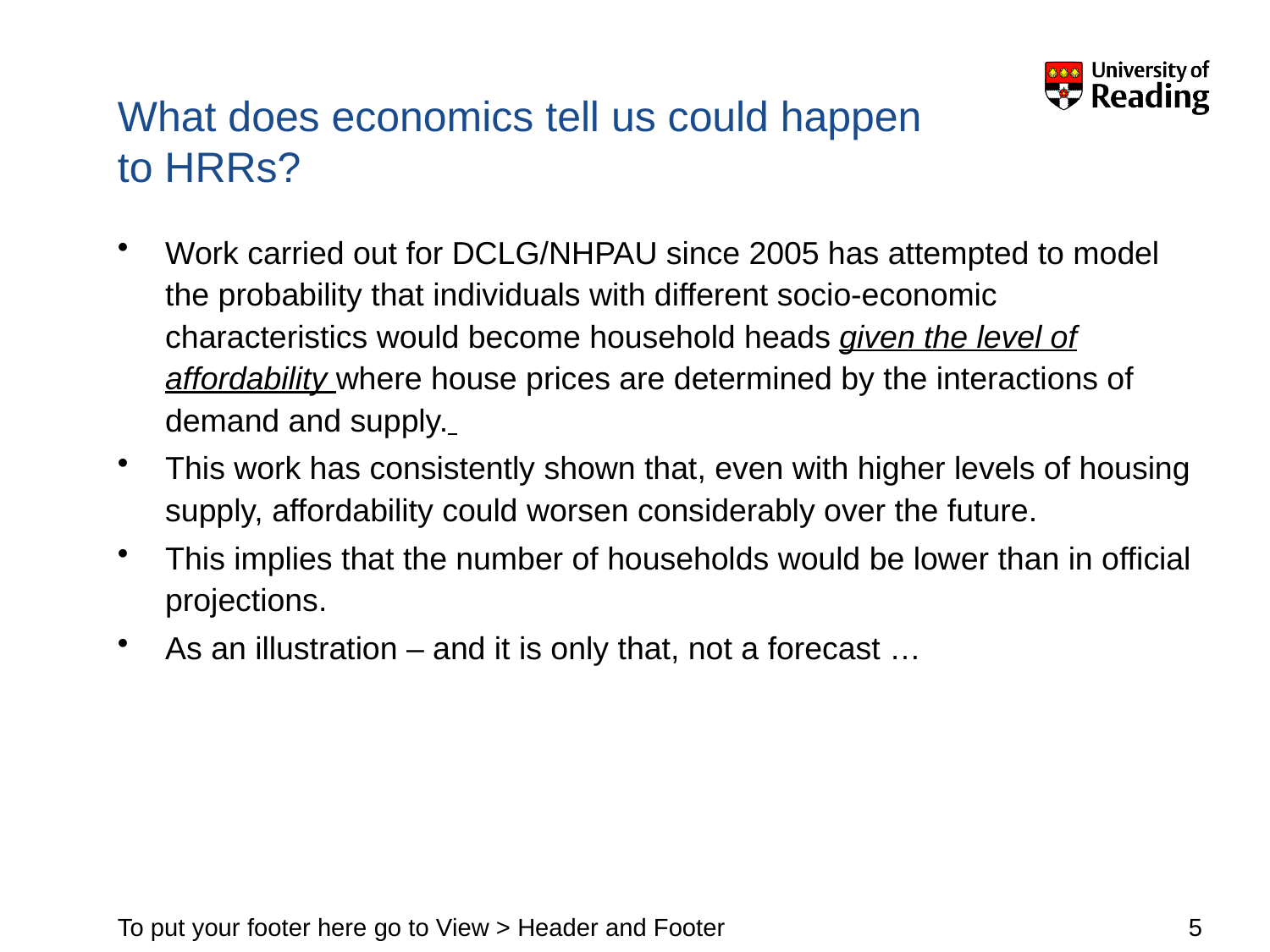

# What does economics tell us could happen to HRRs?
Work carried out for DCLG/NHPAU since 2005 has attempted to model the probability that individuals with different socio-economic characteristics would become household heads given the level of affordability where house prices are determined by the interactions of demand and supply.
This work has consistently shown that, even with higher levels of housing supply, affordability could worsen considerably over the future.
This implies that the number of households would be lower than in official projections.
As an illustration – and it is only that, not a forecast …

5